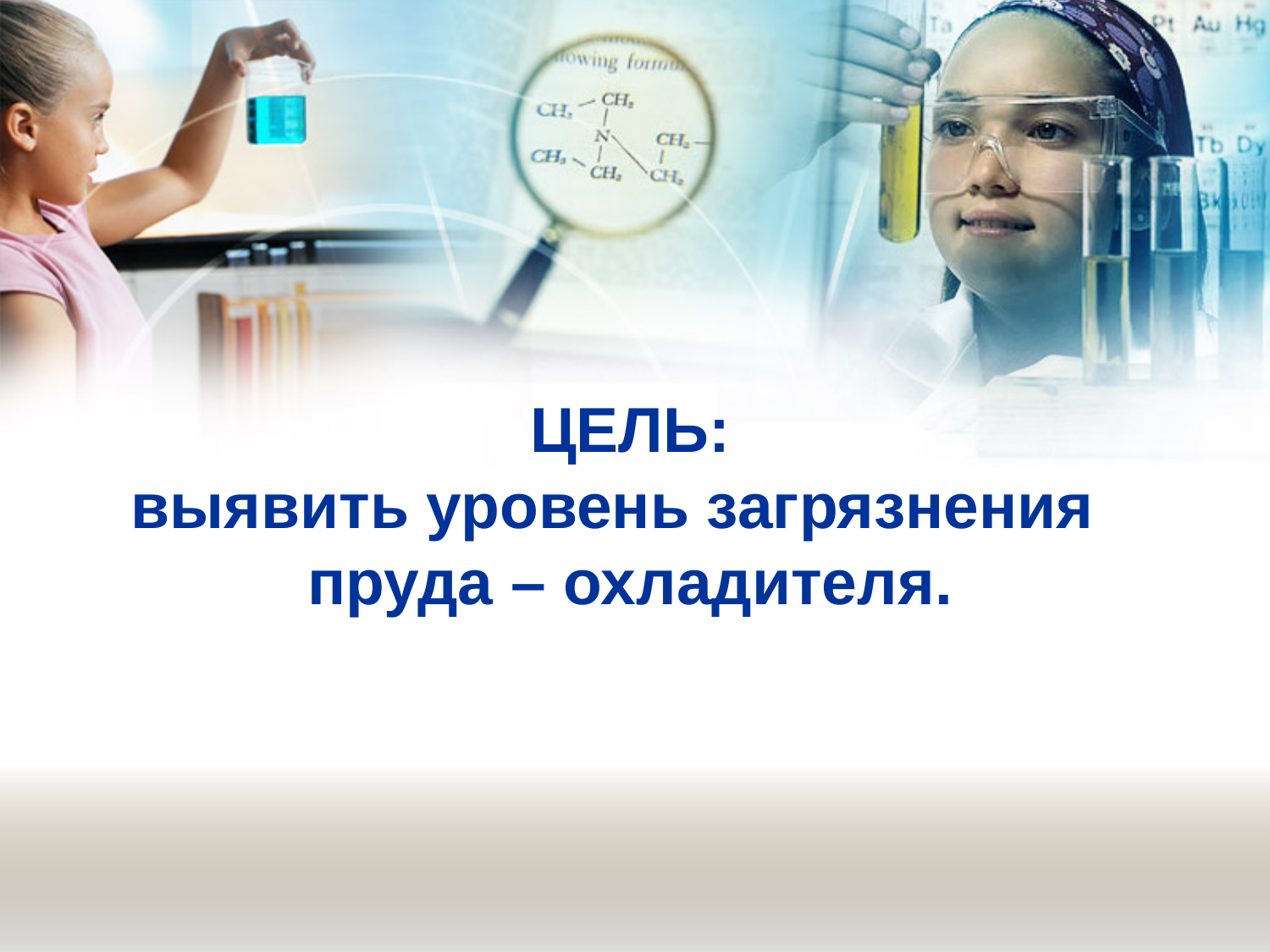

# ЦЕЛЬ: выявить уровень загрязнения   пруда – охладителя.